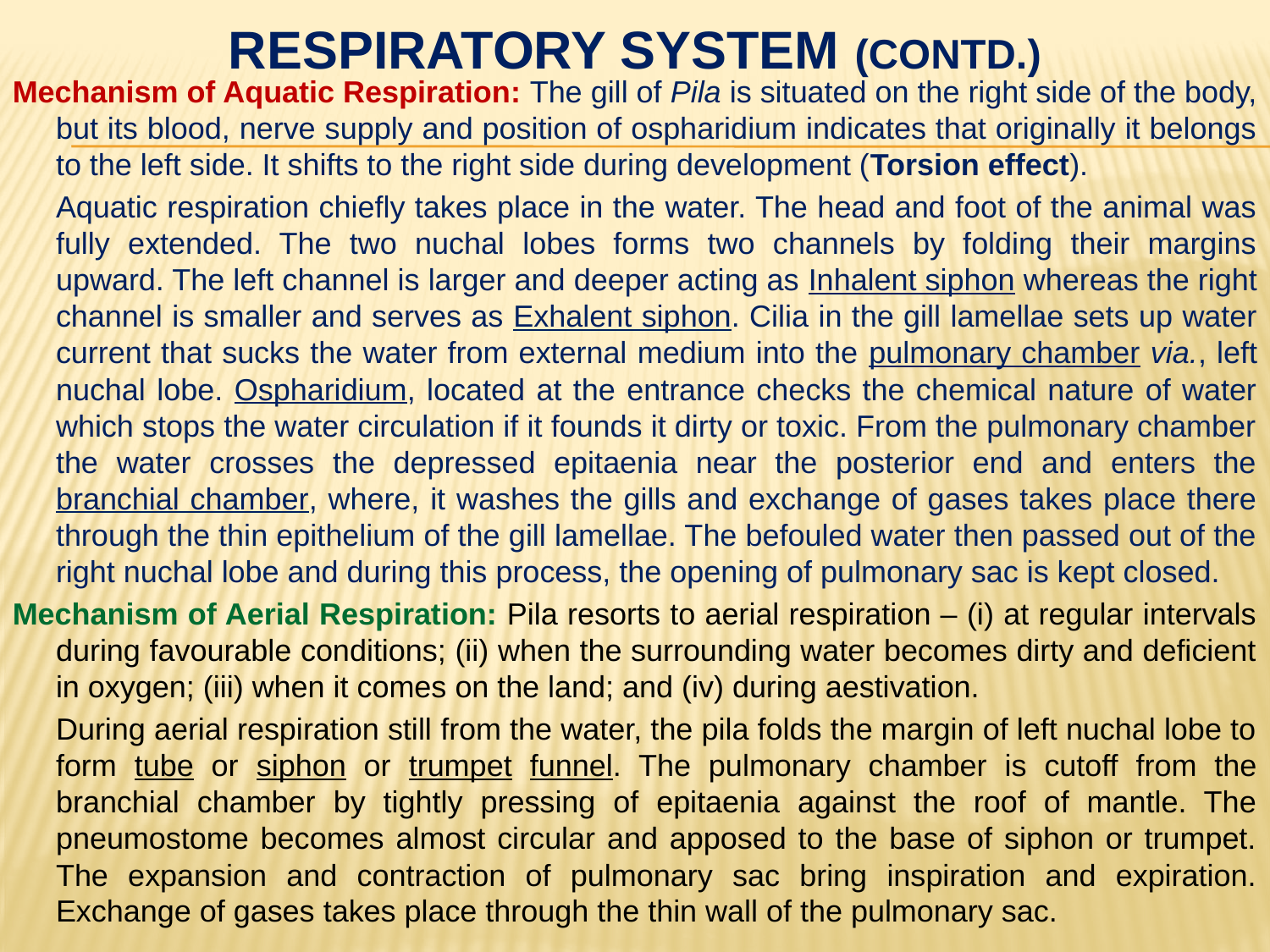

# Respiratory System (Contd.)
Mechanism of Aquatic Respiration: The gill of Pila is situated on the right side of the body, but its blood, nerve supply and position of ospharidium indicates that originally it belongs to the left side. It shifts to the right side during development (Torsion effect).
		Aquatic respiration chiefly takes place in the water. The head and foot of the animal was fully extended. The two nuchal lobes forms two channels by folding their margins upward. The left channel is larger and deeper acting as Inhalent siphon whereas the right channel is smaller and serves as Exhalent siphon. Cilia in the gill lamellae sets up water current that sucks the water from external medium into the pulmonary chamber via., left nuchal lobe. Ospharidium, located at the entrance checks the chemical nature of water which stops the water circulation if it founds it dirty or toxic. From the pulmonary chamber the water crosses the depressed epitaenia near the posterior end and enters the branchial chamber, where, it washes the gills and exchange of gases takes place there through the thin epithelium of the gill lamellae. The befouled water then passed out of the right nuchal lobe and during this process, the opening of pulmonary sac is kept closed.
Mechanism of Aerial Respiration: Pila resorts to aerial respiration – (i) at regular intervals during favourable conditions; (ii) when the surrounding water becomes dirty and deficient in oxygen; (iii) when it comes on the land; and (iv) during aestivation.
		During aerial respiration still from the water, the pila folds the margin of left nuchal lobe to form tube or siphon or trumpet funnel. The pulmonary chamber is cutoff from the branchial chamber by tightly pressing of epitaenia against the roof of mantle. The pneumostome becomes almost circular and apposed to the base of siphon or trumpet. The expansion and contraction of pulmonary sac bring inspiration and expiration. Exchange of gases takes place through the thin wall of the pulmonary sac.